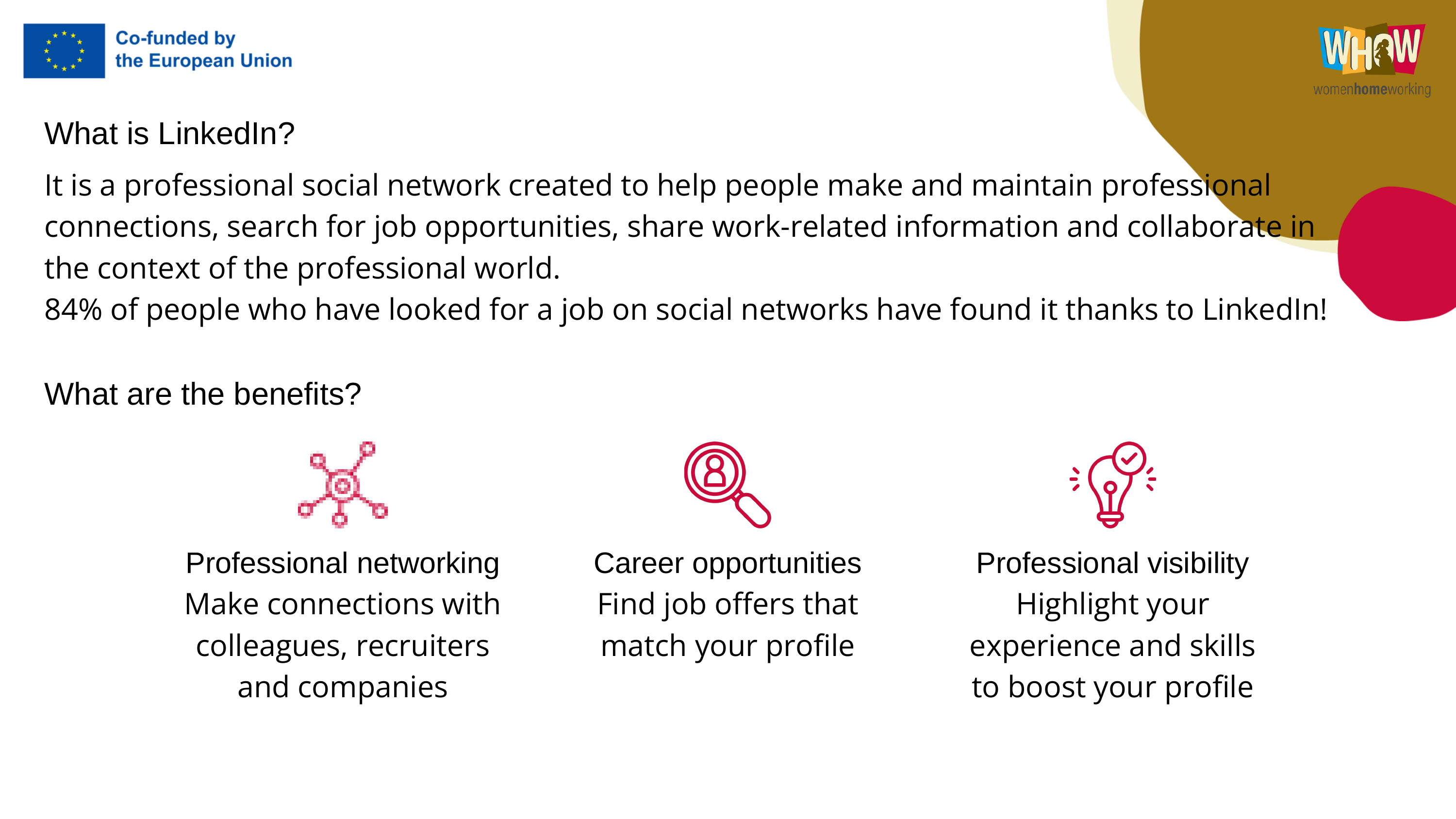

What is LinkedIn?
It is a professional social network created to help people make and maintain professional connections, search for job opportunities, share work-related information and collaborate in the context of the professional world.
84% of people who have looked for a job on social networks have found it thanks to LinkedIn!
What are the benefits?

Professional networking
Make connections with colleagues, recruiters and companies
Career opportunities
Find job offers that match your profile
Professional visibility
Highlight your experience and skills to boost your profile